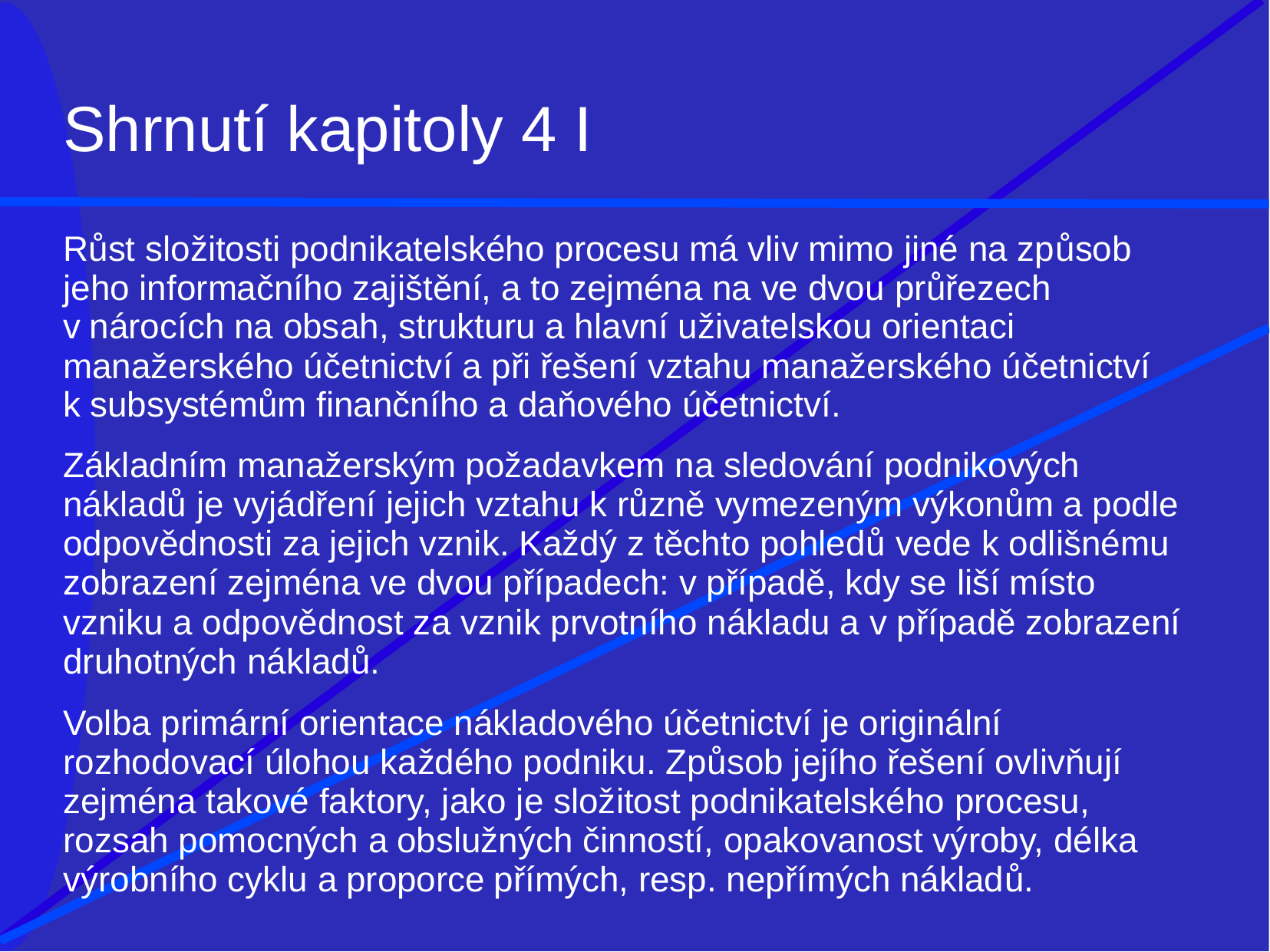

# Shrnutí kapitoly 4 I
Růst složitosti podnikatelského procesu má vliv mimo jiné na způsob
jeho informačního zajištění, a to zejména na ve dvou průřezech v nárocích na obsah, strukturu a hlavní uživatelskou orientaci manažerského účetnictví a při řešení vztahu manažerského účetnictví
k subsystémům finančního a daňového účetnictví.
Základním manažerským požadavkem na sledování podnikových nákladů je vyjádření jejich vztahu k různě vymezeným výkonům a podle odpovědnosti za jejich vznik. Každý z těchto pohledů vede k odlišnému zobrazení zejména ve dvou případech: v případě, kdy se liší místo vzniku a odpovědnost za vznik prvotního nákladu a v případě zobrazení druhotných nákladů.
Volba primární orientace nákladového účetnictví je originální rozhodovací úlohou každého podniku. Způsob jejího řešení ovlivňují zejména takové faktory, jako je složitost podnikatelského procesu, rozsah pomocných a obslužných činností, opakovanost výroby, délka výrobního cyklu a proporce přímých, resp. nepřímých nákladů.